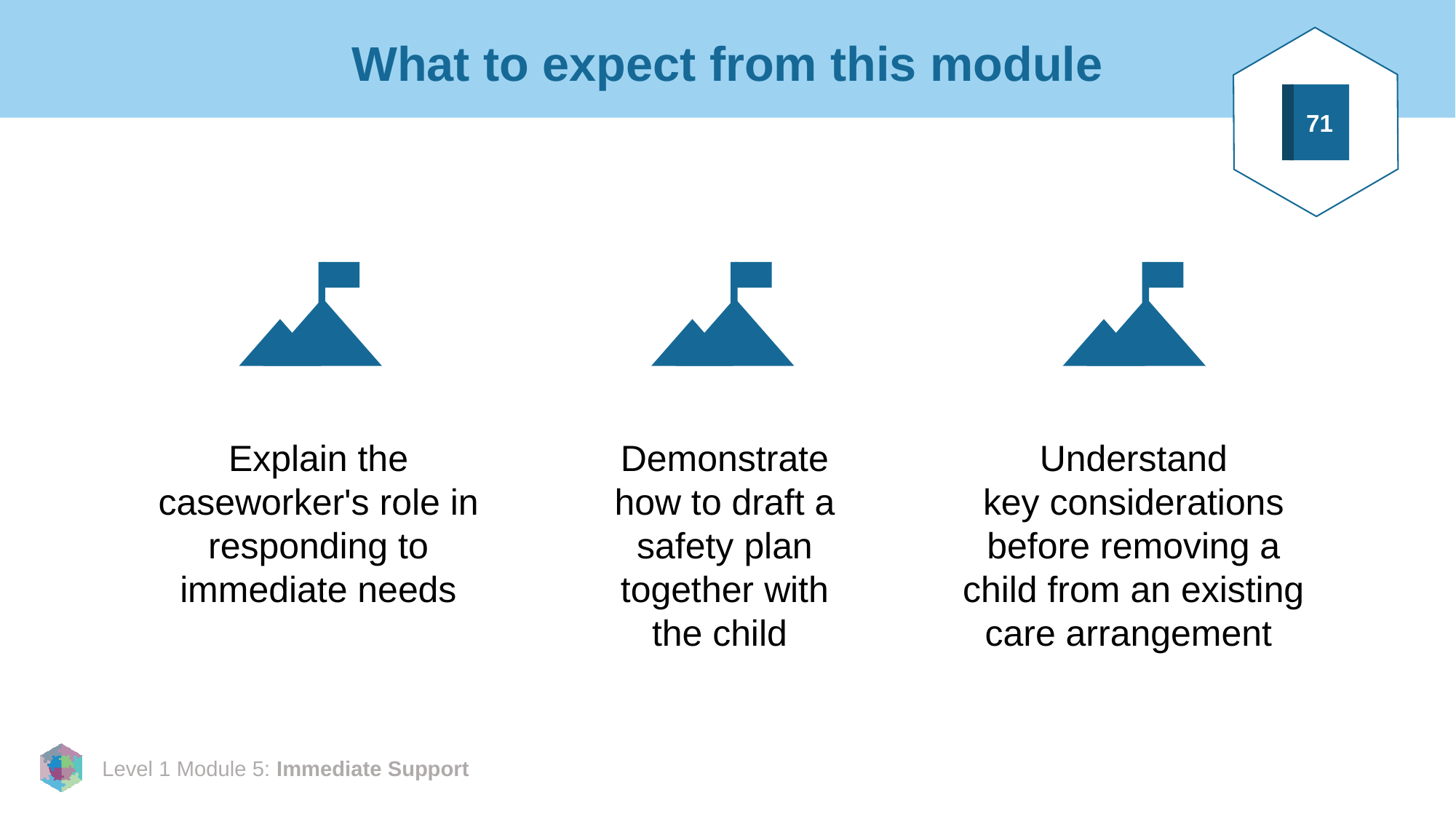

# What to expect from this module

71

Explain the caseworker's role in responding to immediate needs
Demonstrate how to draft a safety plan together with the child
Understand key considerations before removing a child from an existing care arrangement